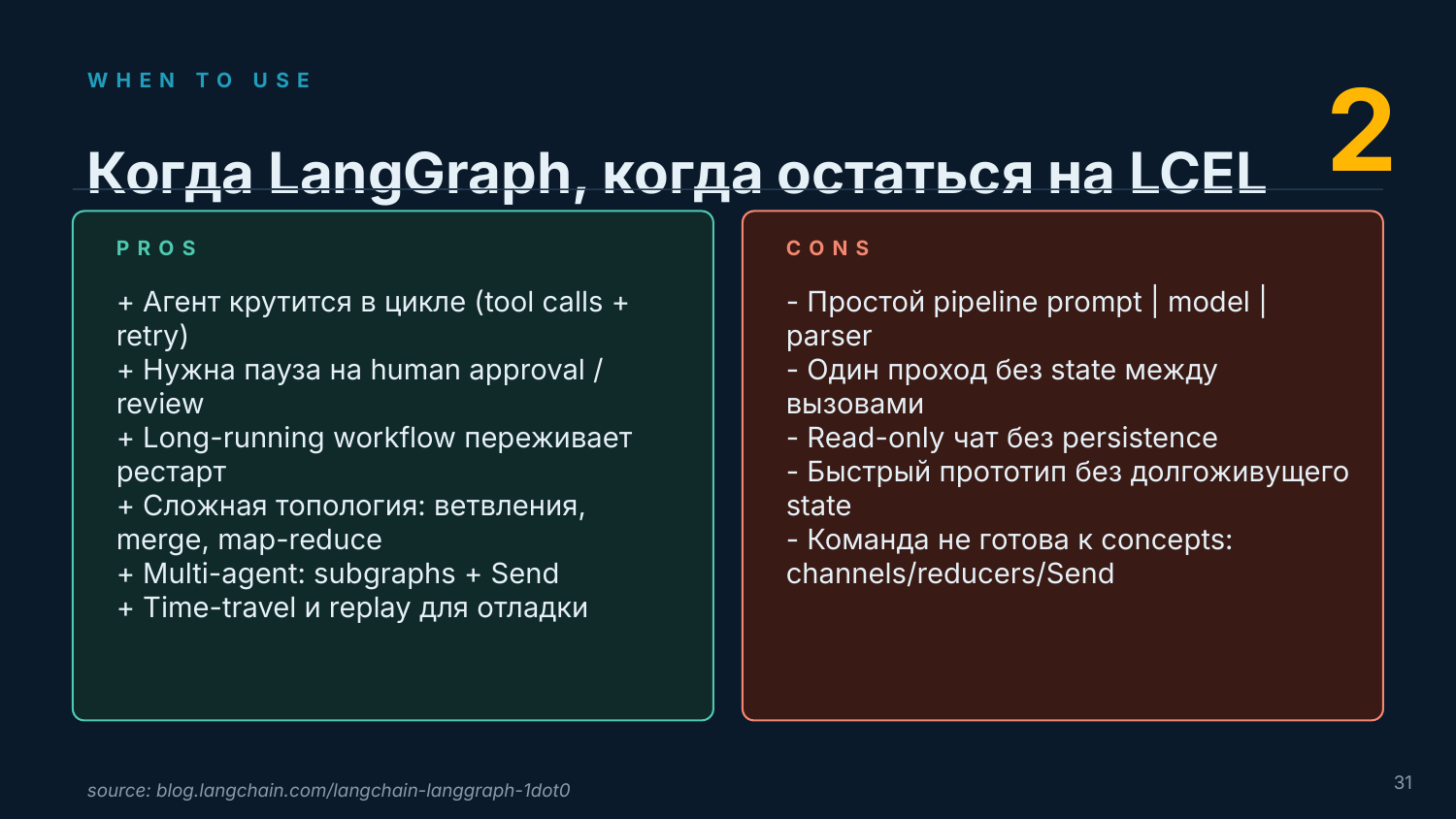

2
WHEN TO USE
Когда LangGraph, когда остаться на LCEL

PROS
CONS
+ Агент крутится в цикле (tool calls + retry)
+ Нужна пауза на human approval / review
+ Long-running workflow переживает рестарт
+ Сложная топология: ветвления, merge, map-reduce
+ Multi-agent: subgraphs + Send
+ Time-travel и replay для отладки

- Простой pipeline prompt | model | parser
- Один проход без state между вызовами
- Read-only чат без persistence
- Быстрый прототип без долгоживущего state
- Команда не готова к concepts: channels/reducers/Send

31
source: blog.langchain.com/langchain-langgraph-1dot0